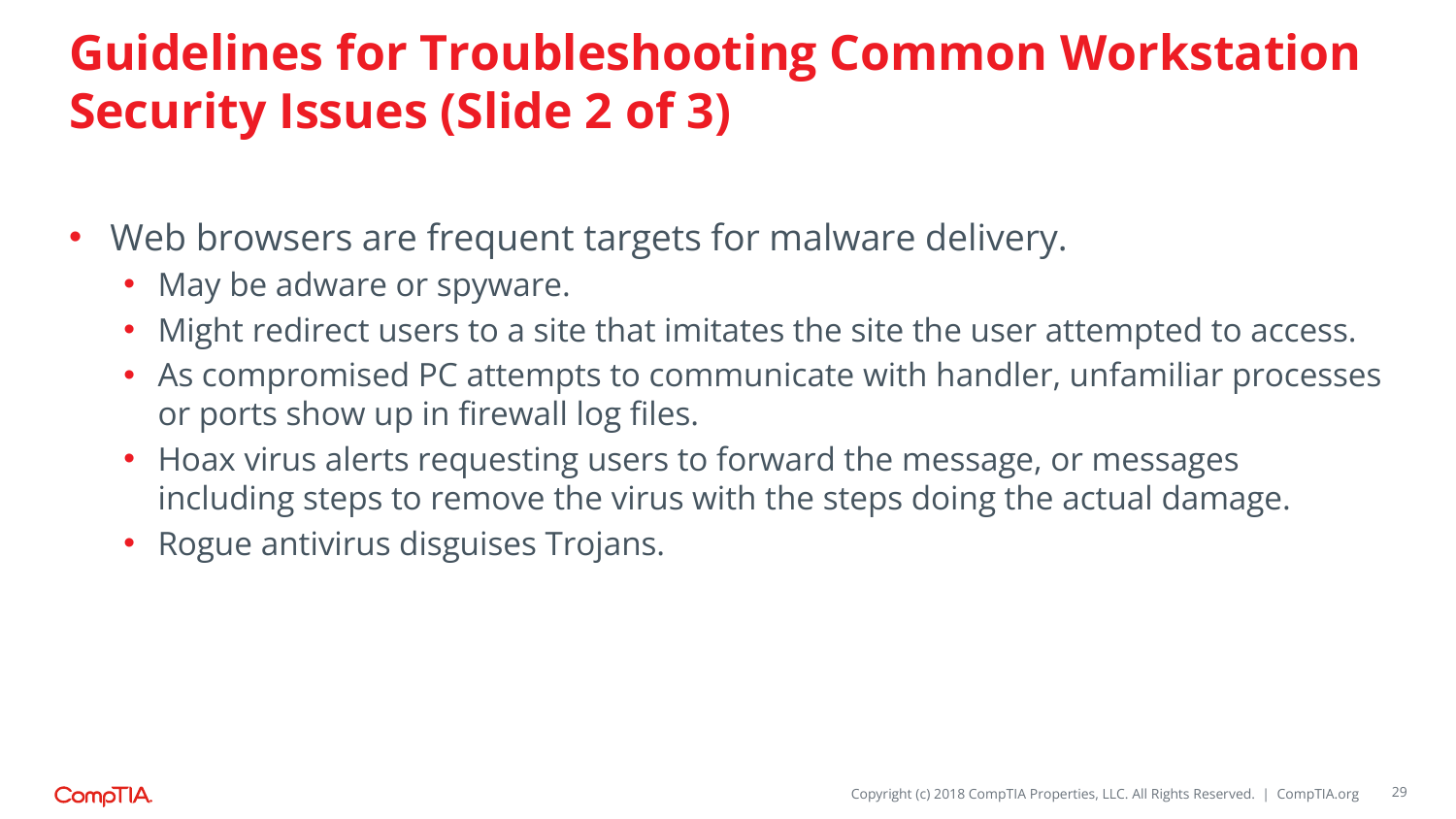

# Guidelines for Troubleshooting Common Workstation Security Issues (Slide 2 of 3)

Web browsers are frequent targets for malware delivery.
May be adware or spyware.
Might redirect users to a site that imitates the site the user attempted to access.
As compromised PC attempts to communicate with handler, unfamiliar processes or ports show up in firewall log files.
Hoax virus alerts requesting users to forward the message, or messages  including steps to remove the virus with the steps doing the actual damage.
Rogue antivirus disguises Trojans.
29